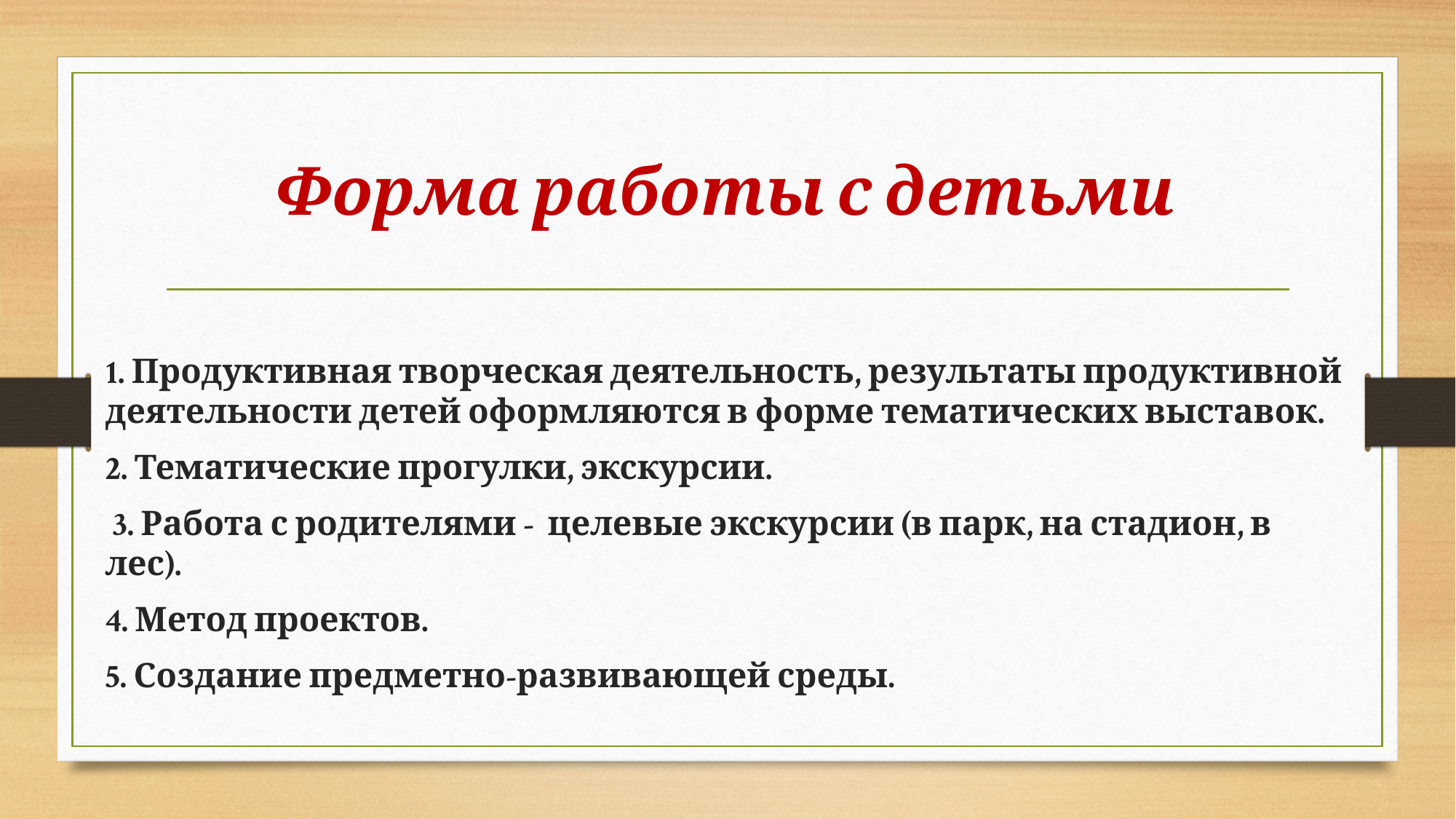

# Форма работы с детьми

1. Продуктивная творческая деятельность, результаты продуктивной деятельности детей оформляются в форме тематических выставок.
2. Тематические прогулки, экскурсии.
 3. Работа с родителями -  целевые экскурсии (в парк, на стадион, в лес).
4. Метод проектов.
5. Создание предметно-развивающей среды.